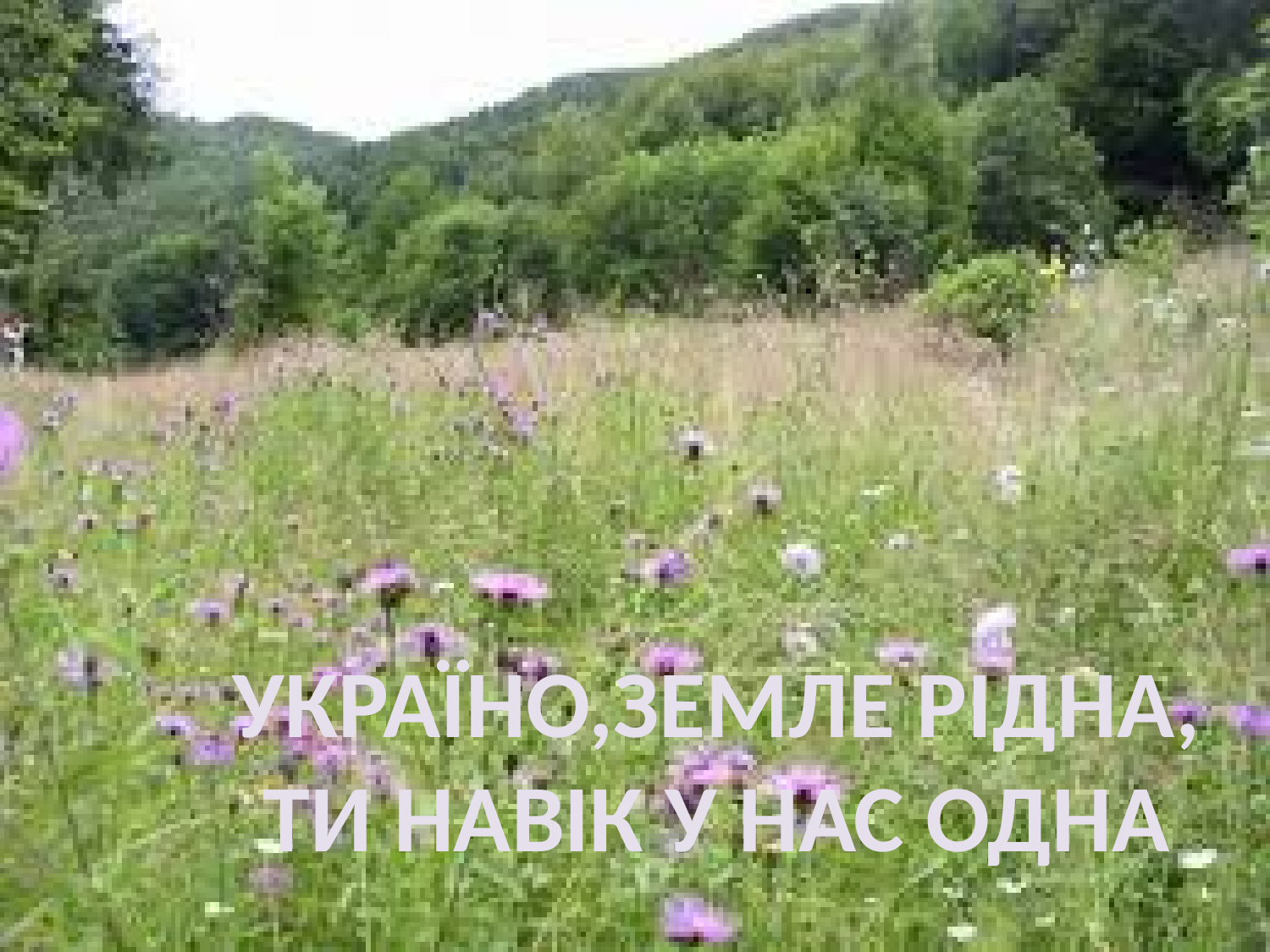

УКРАЇНО,ЗЕМЛЕ РІДНА,
ТИ НАВІК У НАС ОДНА